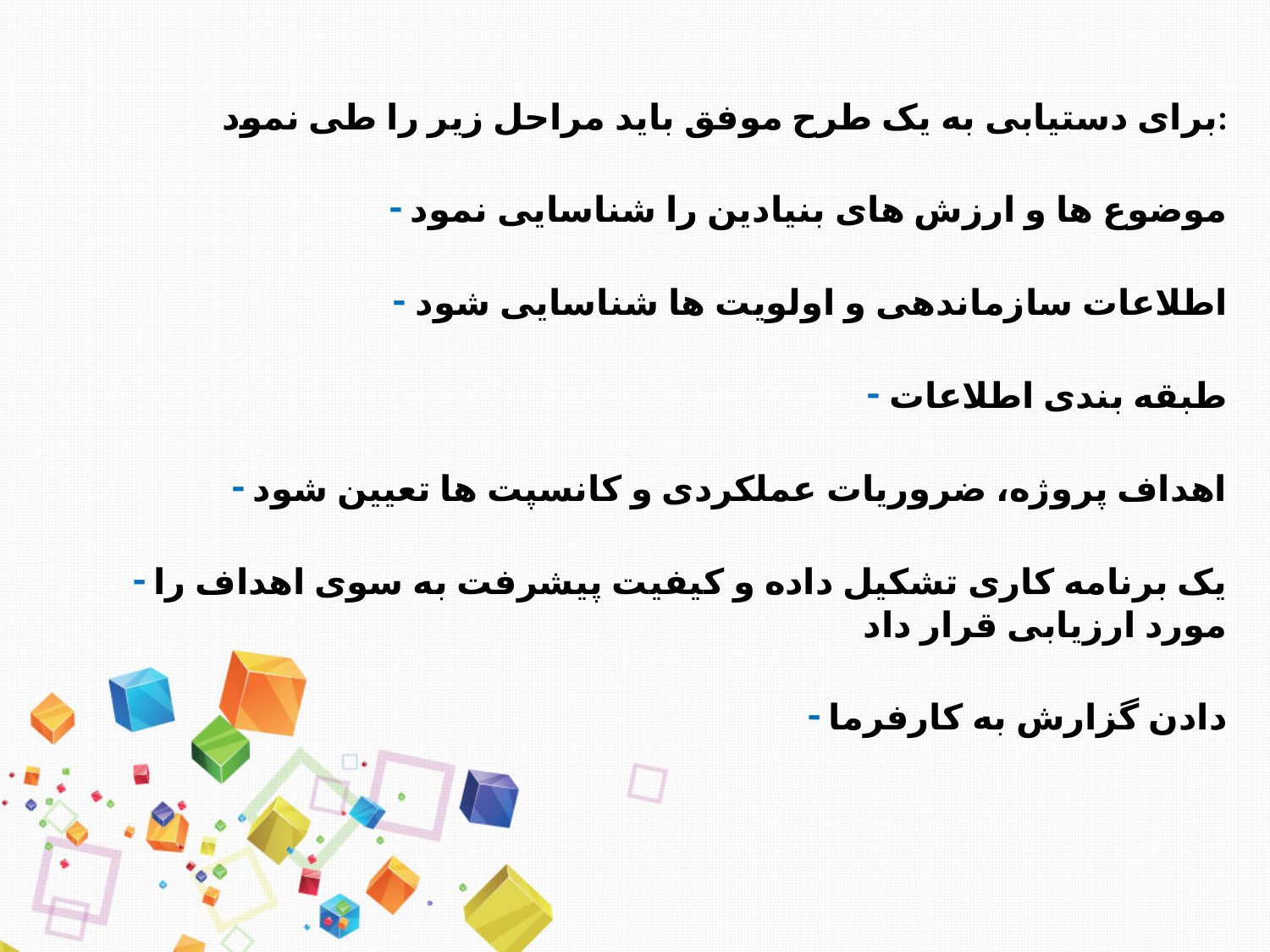

برای دستیابی به یک طرح موفق باید مراحل زیر را طی نمود:

- موضوع ها و ارزش های بنیادین را شناسایی نمود

- اطلاعات سازماندهی و اولویت ها شناسایی شود

- طبقه بندی اطلاعات

- اهداف پروژه، ضروریات عملکردی و کانسپت ها تعیین شود

- یک برنامه کاری تشکیل داده و کیفیت پیشرفت به سوی اهداف را مورد ارزیابی قرار داد

- دادن گزارش به کارفرما